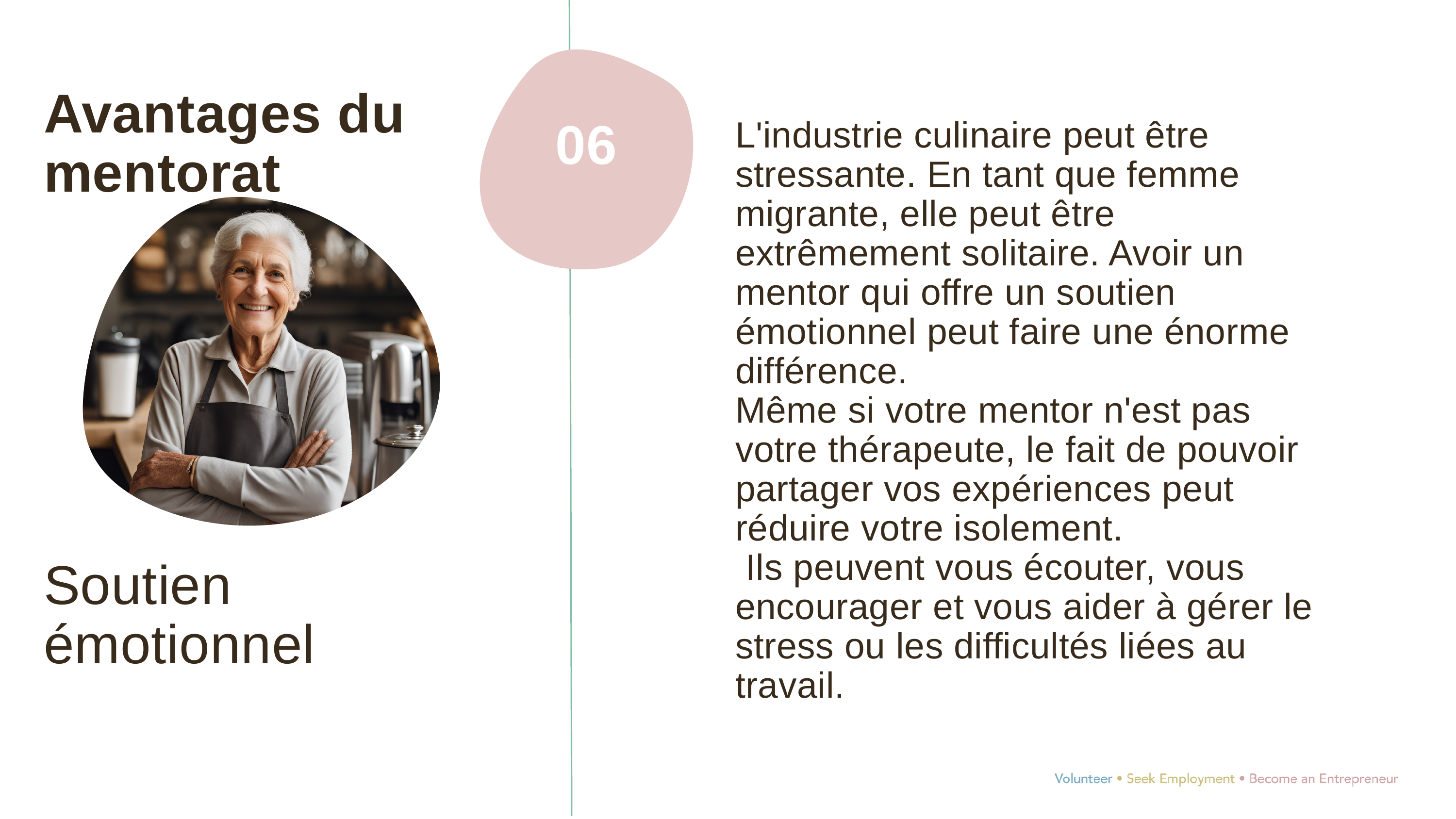

Avantages du mentorat

Soutien émotionnel
L'industrie culinaire peut être stressante. En tant que femme migrante, elle peut être extrêmement solitaire. Avoir un mentor qui offre un soutien émotionnel peut faire une énorme différence.
Même si votre mentor n'est pas votre thérapeute, le fait de pouvoir partager vos expériences peut réduire votre isolement.
 Ils peuvent vous écouter, vous encourager et vous aider à gérer le stress ou les difficultés liées au travail.
06